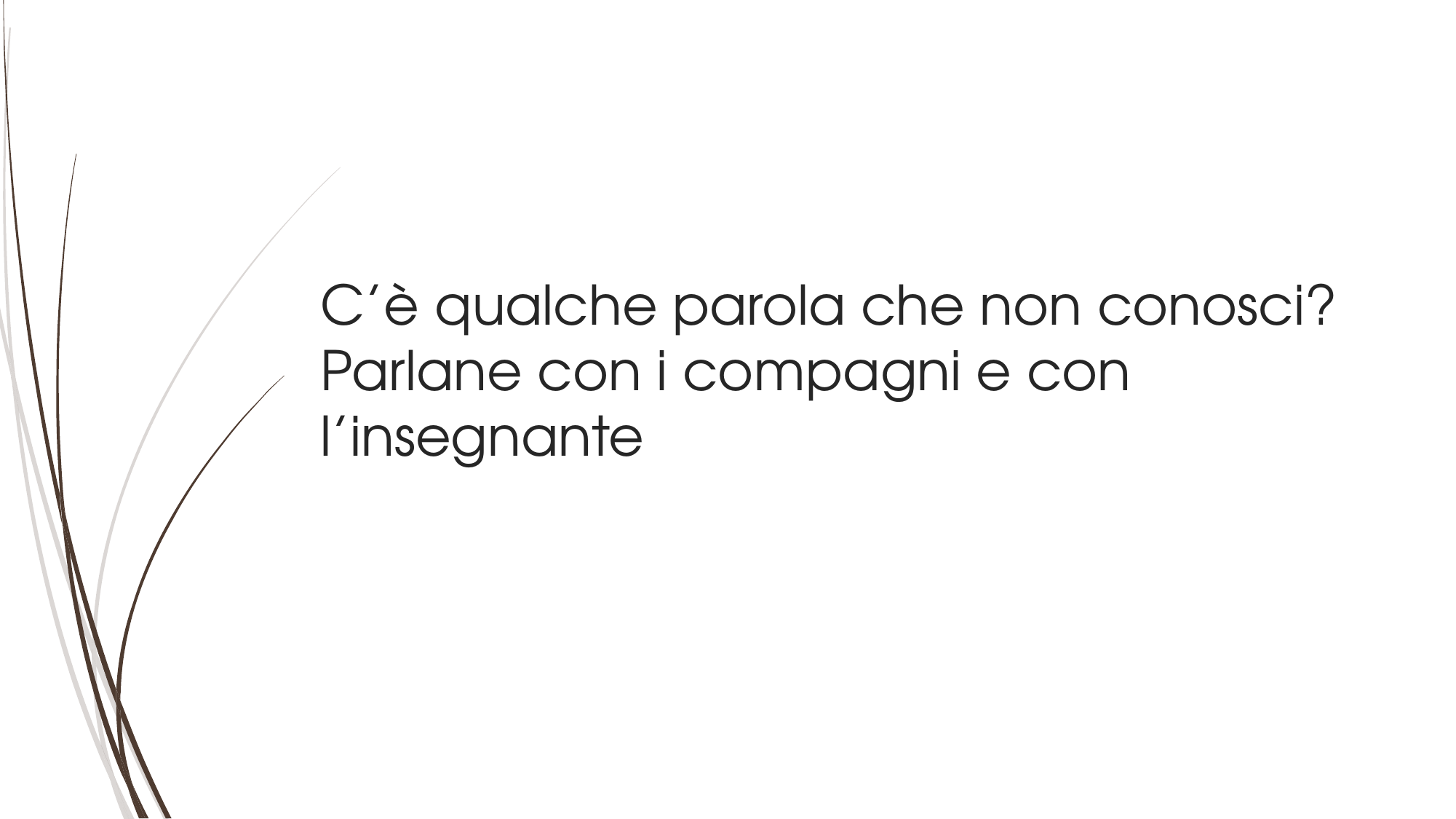

# C’è qualche parola che non conosci? Parlane con i compagni e con l’insegnante